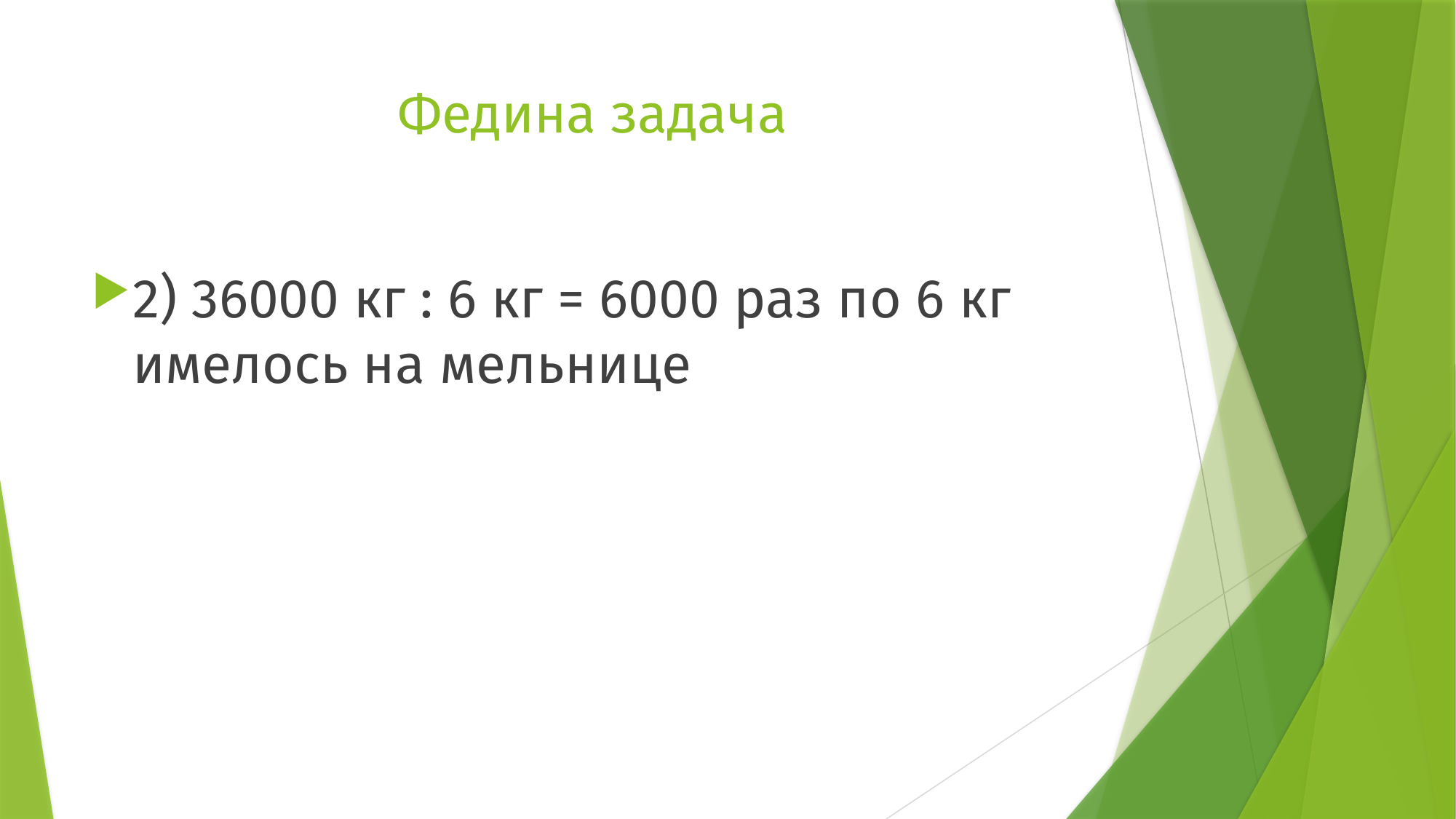

# Федина задача
2) 36000 кг : 6 кг = 6000 раз по 6 кг имелось на мельнице